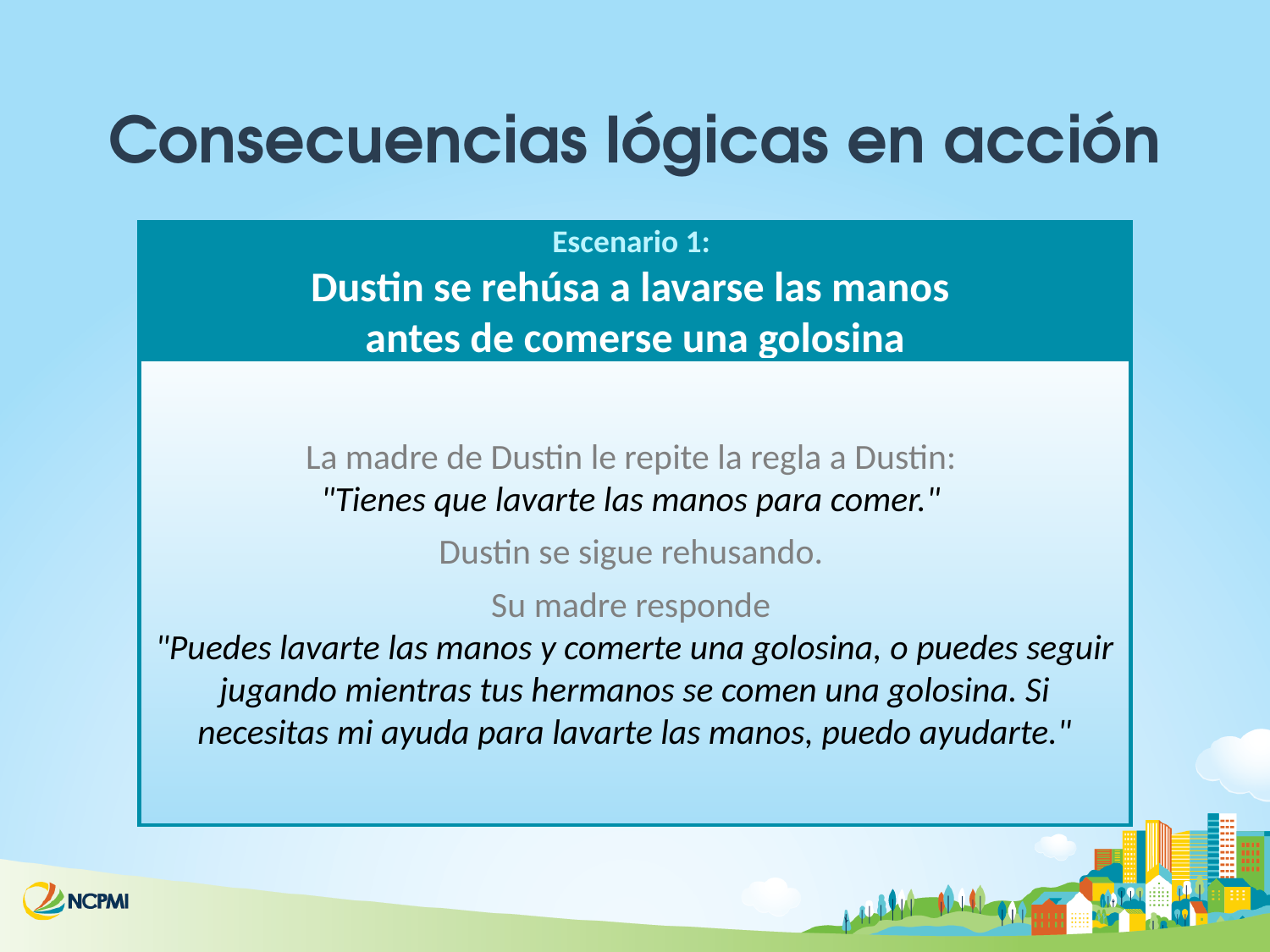

# Consecuencias lógicas en acción
Escenario 1:
Dustin se rehúsa a lavarse las manos
antes de comerse una golosina
La madre de Dustin le repite la regla a Dustin:
"Tienes que lavarte las manos para comer."
Dustin se sigue rehusando.
Su madre responde
"Puedes lavarte las manos y comerte una golosina, o puedes seguir jugando mientras tus hermanos se comen una golosina. Si necesitas mi ayuda para lavarte las manos, puedo ayudarte."